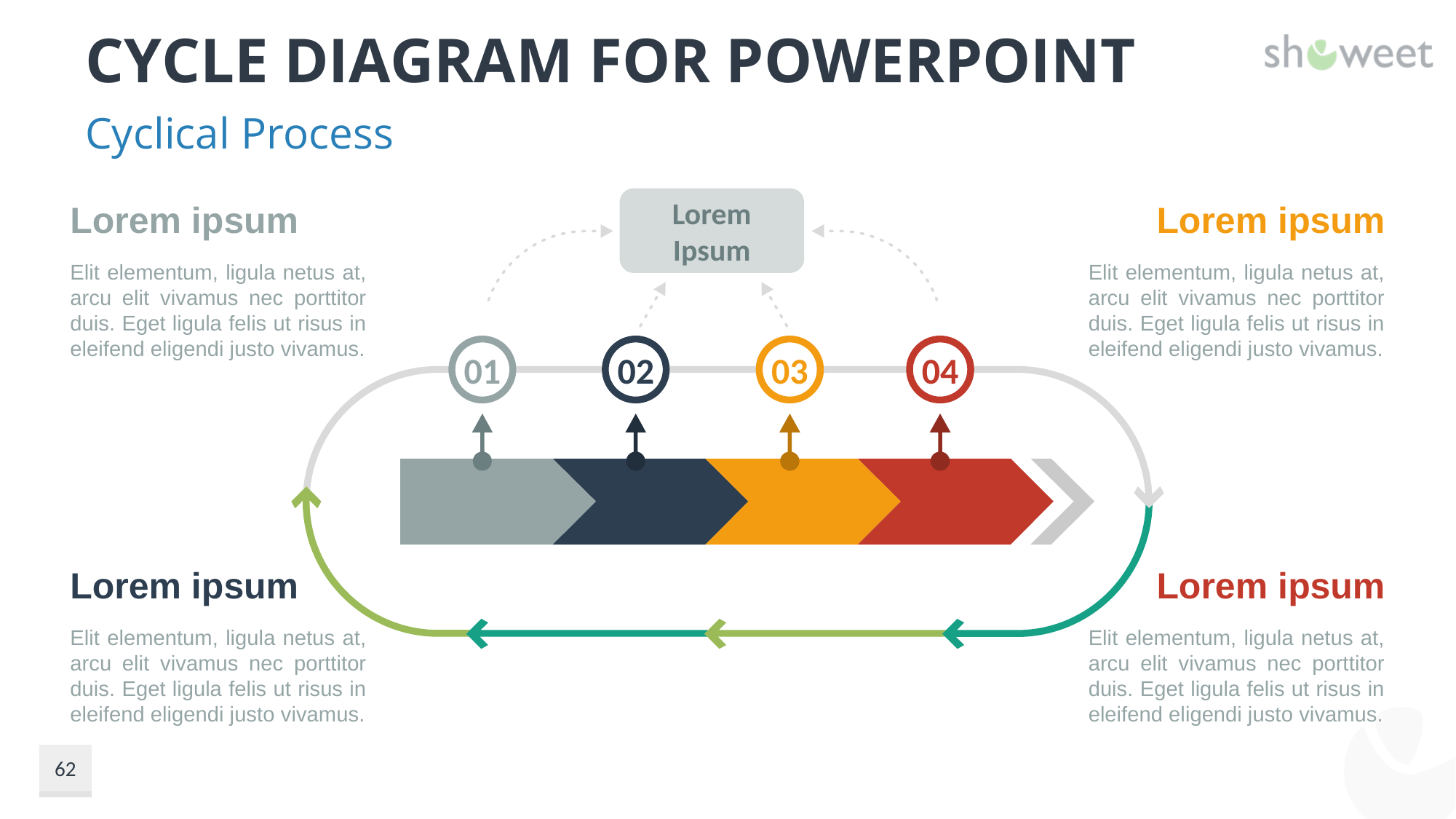

# Cycle Diagram for PowerPoint
Cyclical Process
Lorem Ipsum

01
02
03
04

Lorem ipsum
Elit elementum, ligula netus at, arcu elit vivamus nec porttitor duis. Eget ligula felis ut risus in eleifend eligendi justo vivamus.
Lorem ipsum
Elit elementum, ligula netus at, arcu elit vivamus nec porttitor duis. Eget ligula felis ut risus in eleifend eligendi justo vivamus.
Lorem ipsum
Elit elementum, ligula netus at, arcu elit vivamus nec porttitor duis. Eget ligula felis ut risus in eleifend eligendi justo vivamus.
Lorem ipsum
Elit elementum, ligula netus at, arcu elit vivamus nec porttitor duis. Eget ligula felis ut risus in eleifend eligendi justo vivamus.
62